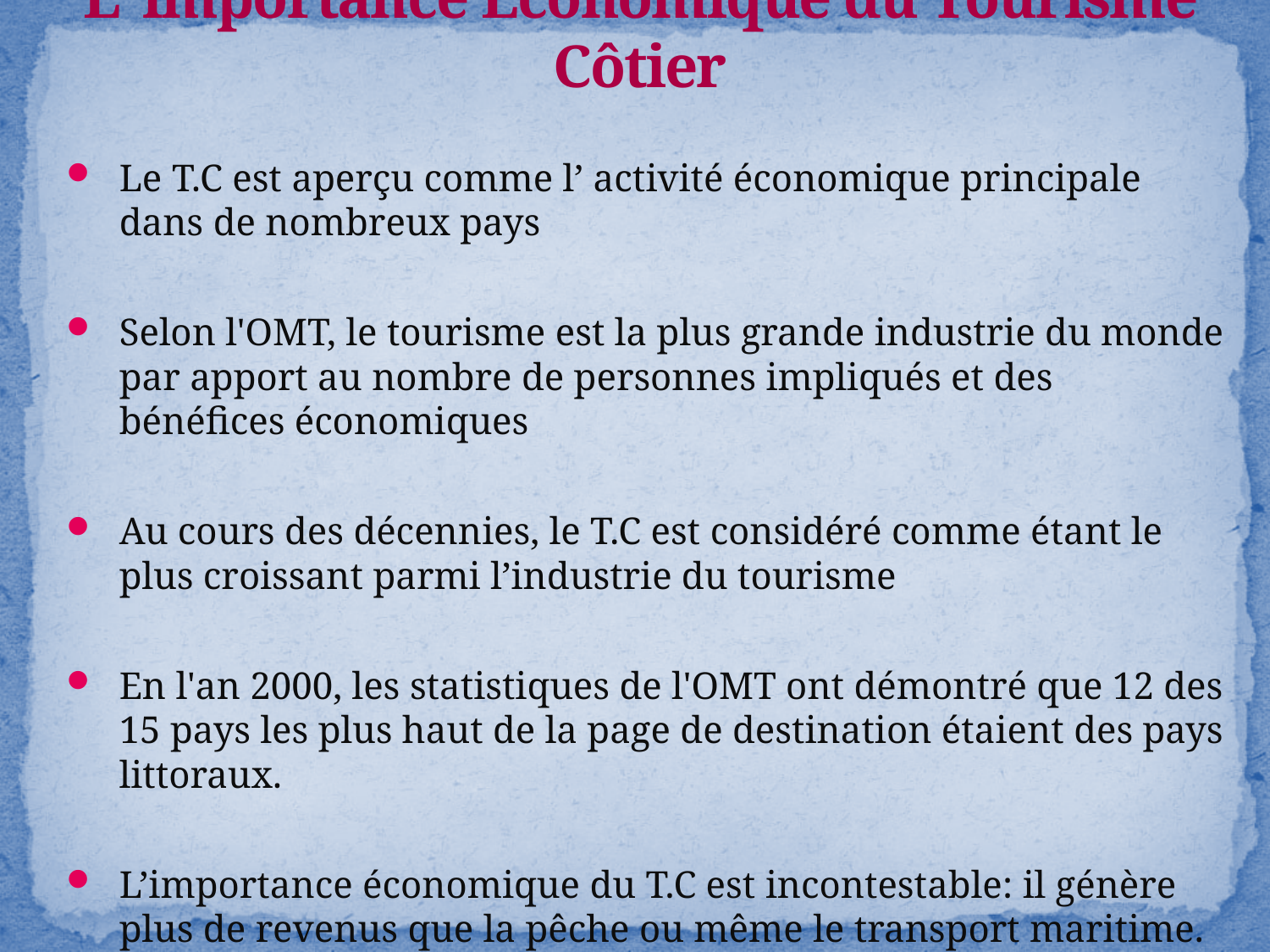

# L’ importance Économique du Tourisme Côtier
Le T.C est aperçu comme l’ activité économique principale dans de nombreux pays

Selon l'OMT, le tourisme est la plus grande industrie du monde par apport au nombre de personnes impliqués et des bénéfices économiques

Au cours des décennies, le T.C est considéré comme étant le plus croissant parmi l’industrie du tourisme

En l'an 2000, les statistiques de l'OMT ont démontré que 12 des 15 pays les plus haut de la page de destination étaient des pays littoraux.

L’importance économique du T.C est incontestable: il génère plus de revenus que la pêche ou même le transport maritime.